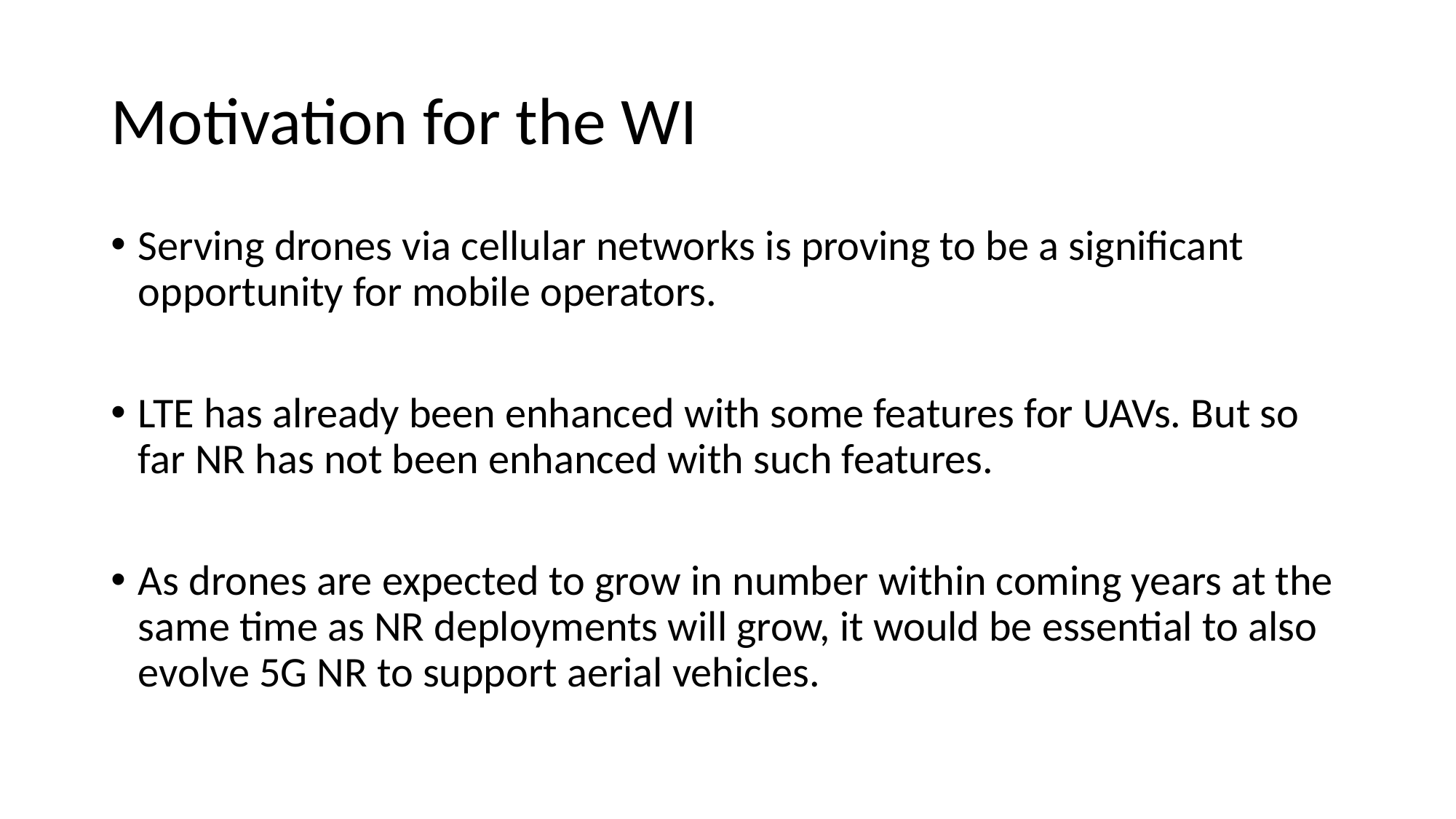

# Motivation for the WI
Serving drones via cellular networks is proving to be a significant opportunity for mobile operators.

LTE has already been enhanced with some features for UAVs. But so far NR has not been enhanced with such features.

As drones are expected to grow in number within coming years at the same time as NR deployments will grow, it would be essential to also evolve 5G NR to support aerial vehicles.